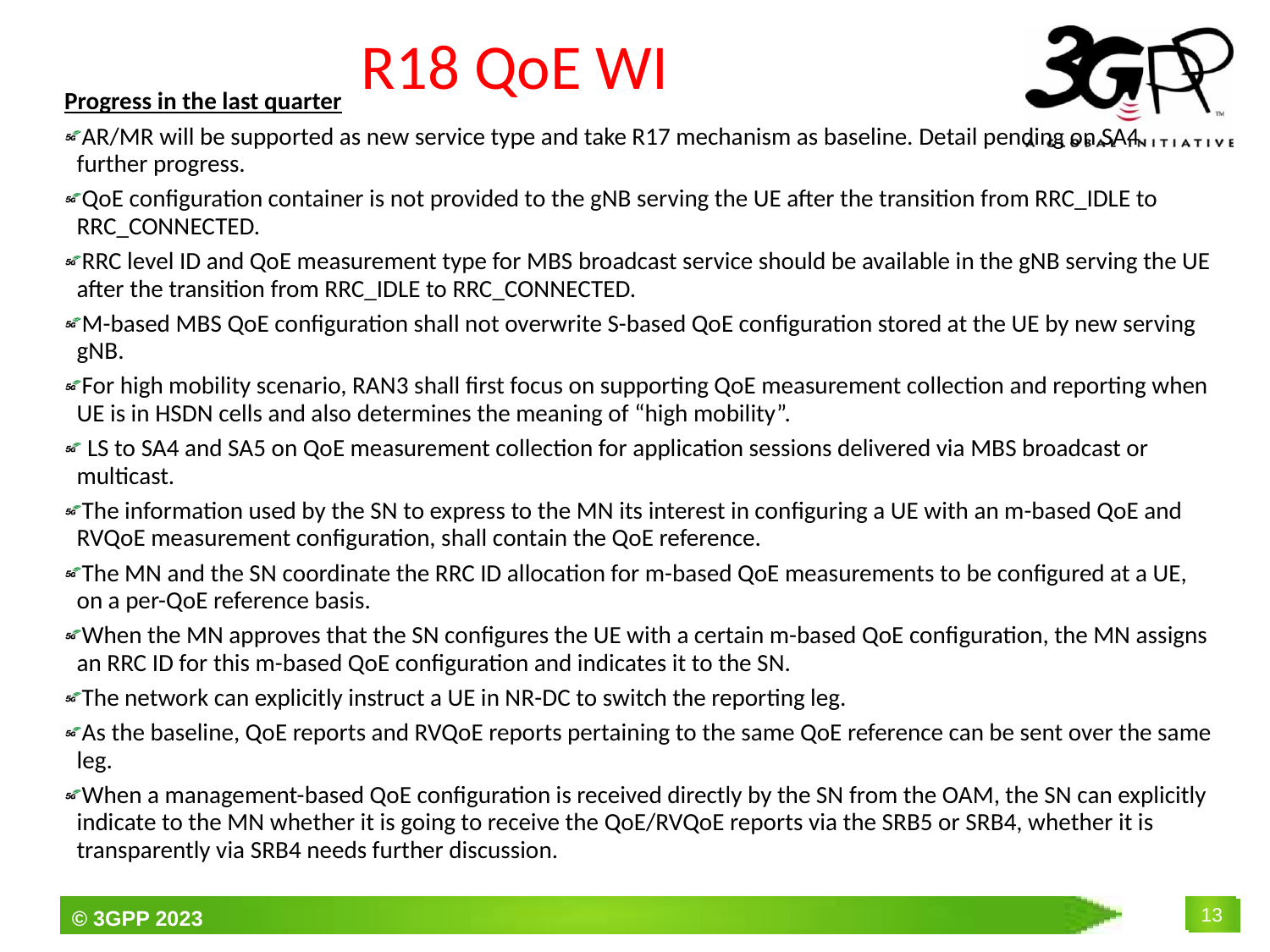

# R18 QoE WI
Progress in the last quarter
AR/MR will be supported as new service type and take R17 mechanism as baseline. Detail pending on SA4 further progress.
QoE configuration container is not provided to the gNB serving the UE after the transition from RRC_IDLE to RRC_CONNECTED.
RRC level ID and QoE measurement type for MBS broadcast service should be available in the gNB serving the UE after the transition from RRC_IDLE to RRC_CONNECTED.
M-based MBS QoE configuration shall not overwrite S-based QoE configuration stored at the UE by new serving gNB.
For high mobility scenario, RAN3 shall first focus on supporting QoE measurement collection and reporting when UE is in HSDN cells and also determines the meaning of “high mobility”.
 LS to SA4 and SA5 on QoE measurement collection for application sessions delivered via MBS broadcast or multicast.
The information used by the SN to express to the MN its interest in configuring a UE with an m-based QoE and RVQoE measurement configuration, shall contain the QoE reference.
The MN and the SN coordinate the RRC ID allocation for m-based QoE measurements to be configured at a UE, on a per-QoE reference basis.
When the MN approves that the SN configures the UE with a certain m-based QoE configuration, the MN assigns an RRC ID for this m-based QoE configuration and indicates it to the SN.
The network can explicitly instruct a UE in NR-DC to switch the reporting leg.
As the baseline, QoE reports and RVQoE reports pertaining to the same QoE reference can be sent over the same leg.
When a management-based QoE configuration is received directly by the SN from the OAM, the SN can explicitly indicate to the MN whether it is going to receive the QoE/RVQoE reports via the SRB5 or SRB4, whether it is transparently via SRB4 needs further discussion.

13